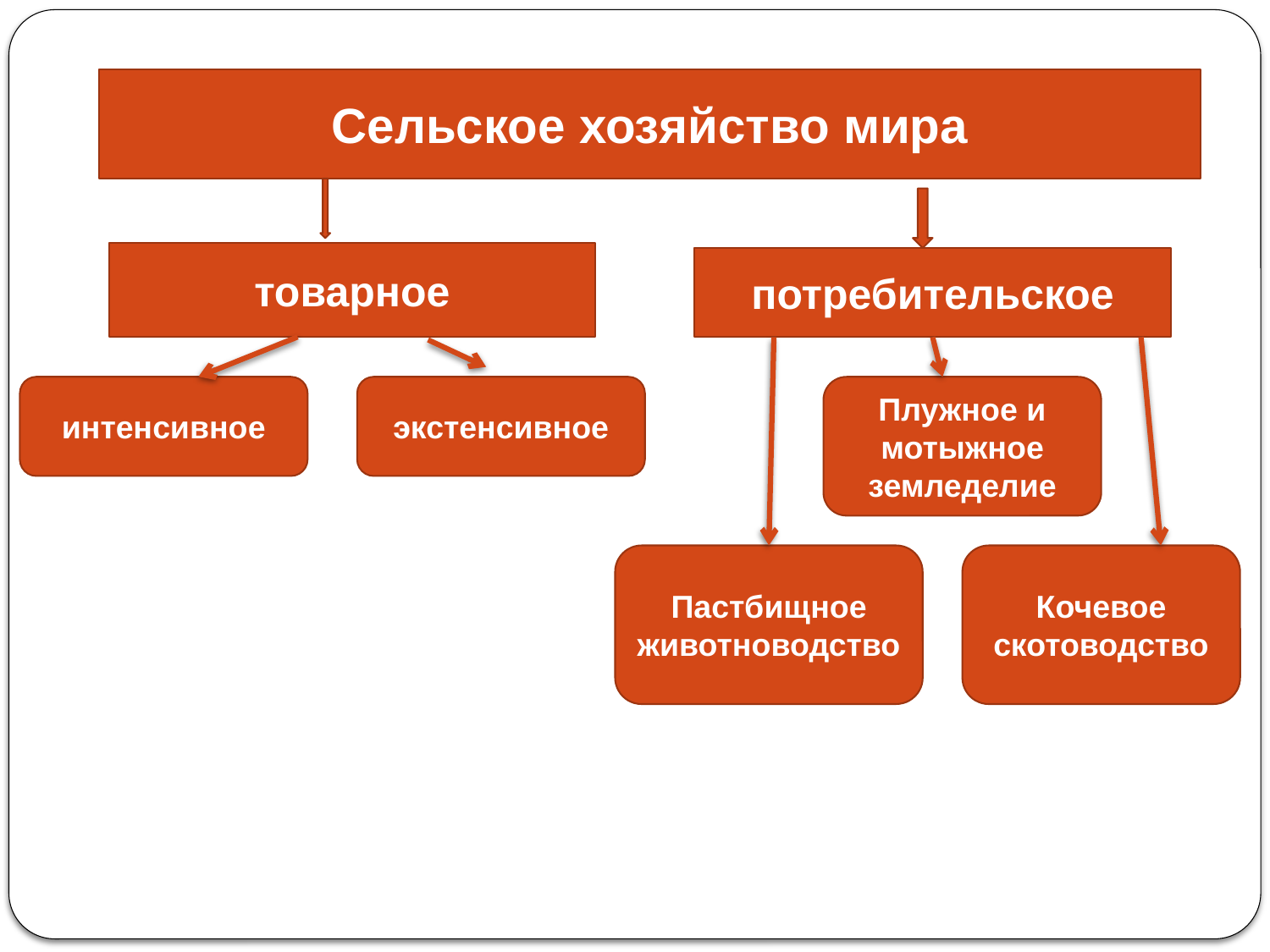

Сельское хозяйство мира

товарное
потребительское
интенсивное
экстенсивное
Плужное и мотыжное земледелие
Пастбищное животноводство
Кочевое скотоводство